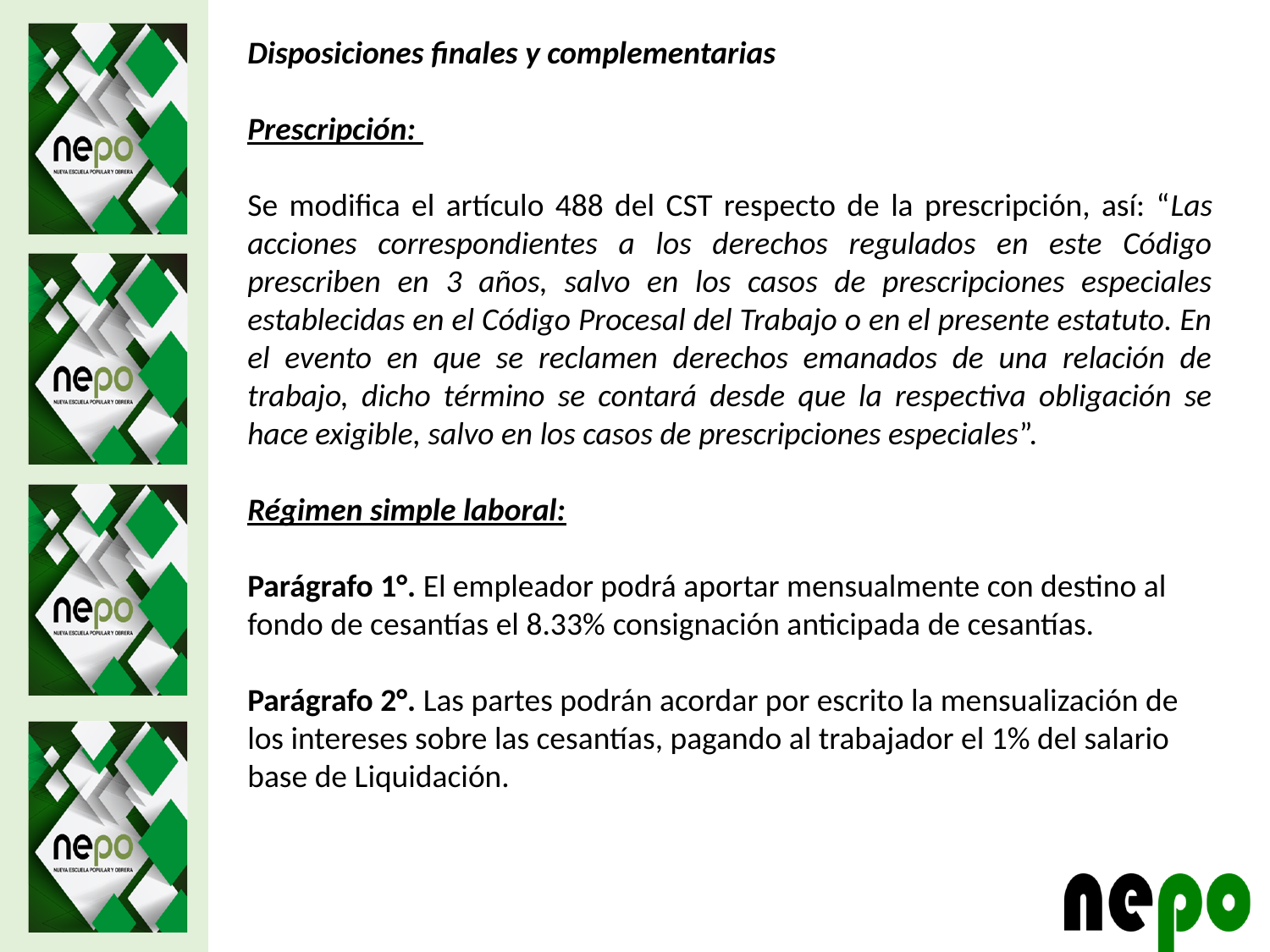

Disposiciones finales y complementarias

Prescripción:

Se modifica el artículo 488 del CST respecto de la prescripción, así: “Las acciones correspondientes a los derechos regulados en este Código prescriben en 3 años, salvo en los casos de prescripciones especiales establecidas en el Código Procesal del Trabajo o en el presente estatuto. En el evento en que se reclamen derechos emanados de una relación de trabajo, dicho término se contará desde que la respectiva obligación se hace exigible, salvo en los casos de prescripciones especiales”.

Régimen simple laboral:

Parágrafo 1°. El empleador podrá aportar mensualmente con destino al fondo de cesantías el 8.33% consignación anticipada de cesantías.

Parágrafo 2°. Las partes podrán acordar por escrito la mensualización de los intereses sobre las cesantías, pagando al trabajador el 1% del salario base de Liquidación.